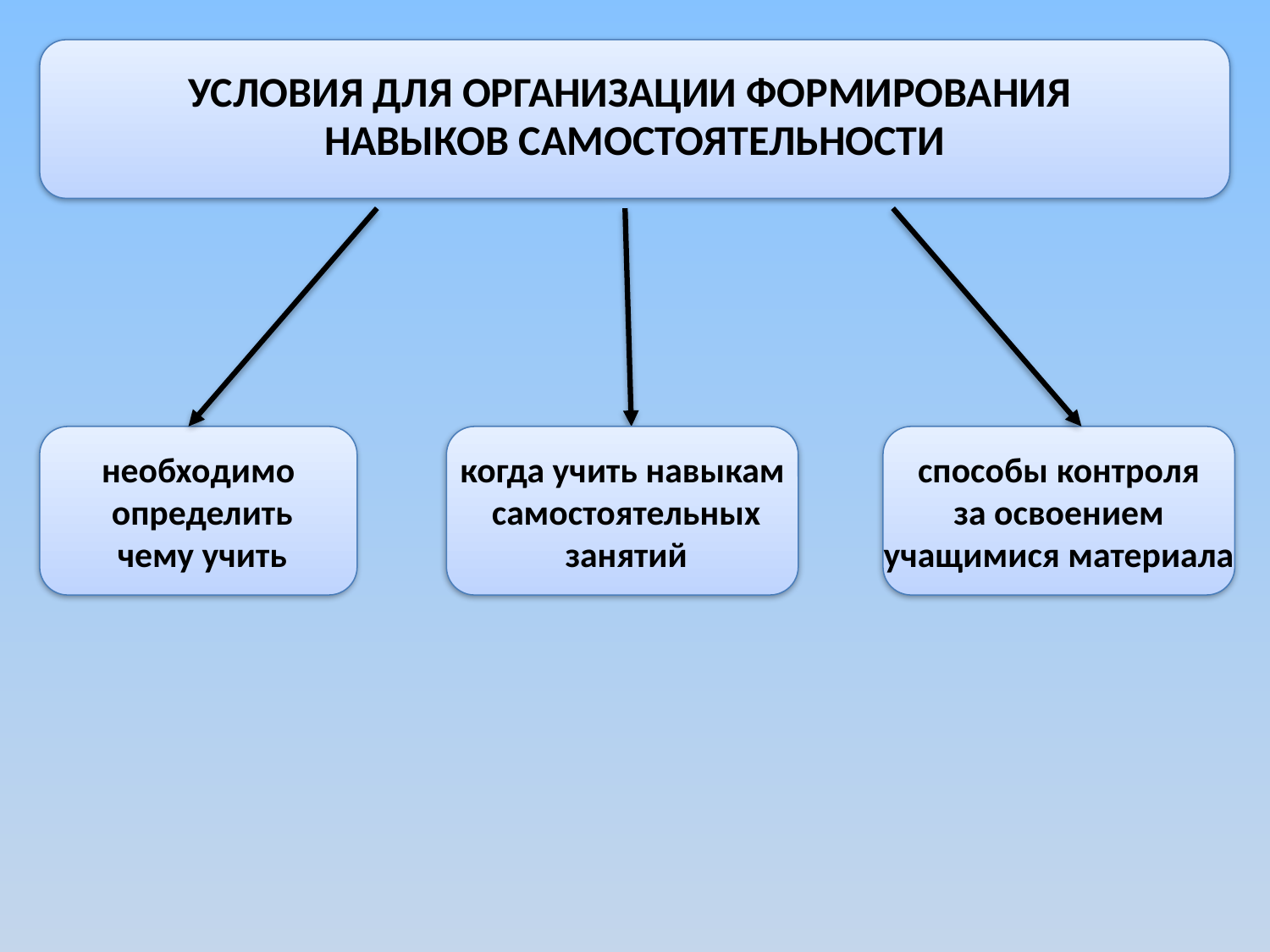

УСЛОВИЯ ДЛЯ ОРГАНИЗАЦИИ ФОРМИРОВАНИЯ
НАВЫКОВ САМОСТОЯТЕЛЬНОСТИ

необходимо
 определить
 чему учить
когда учить навыкам
 самостоятельных
 занятий
способы контроля
 за освоением
учащимися материала